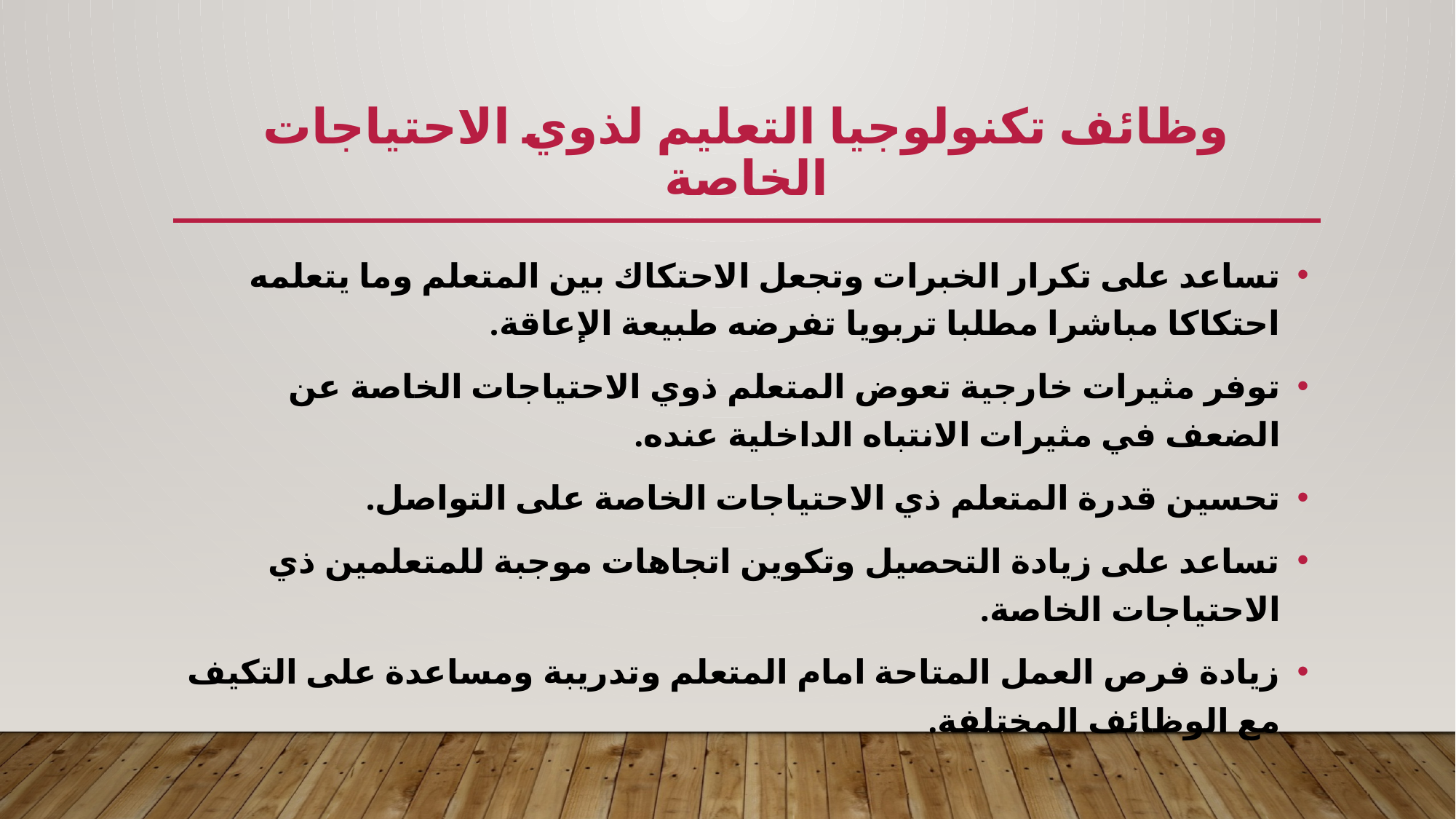

# وظائف تكنولوجيا التعليم لذوي الاحتياجات الخاصة
تساعد على تكرار الخبرات وتجعل الاحتكاك بين المتعلم وما يتعلمه احتكاكا مباشرا مطلبا تربويا تفرضه طبيعة الإعاقة.
توفر مثيرات خارجية تعوض المتعلم ذوي الاحتياجات الخاصة عن الضعف في مثيرات الانتباه الداخلية عنده.
تحسين قدرة المتعلم ذي الاحتياجات الخاصة على التواصل.
تساعد على زيادة التحصيل وتكوين اتجاهات موجبة للمتعلمين ذي الاحتياجات الخاصة.
زيادة فرص العمل المتاحة امام المتعلم وتدريبة ومساعدة على التكيف مع الوظائف المختلفة.